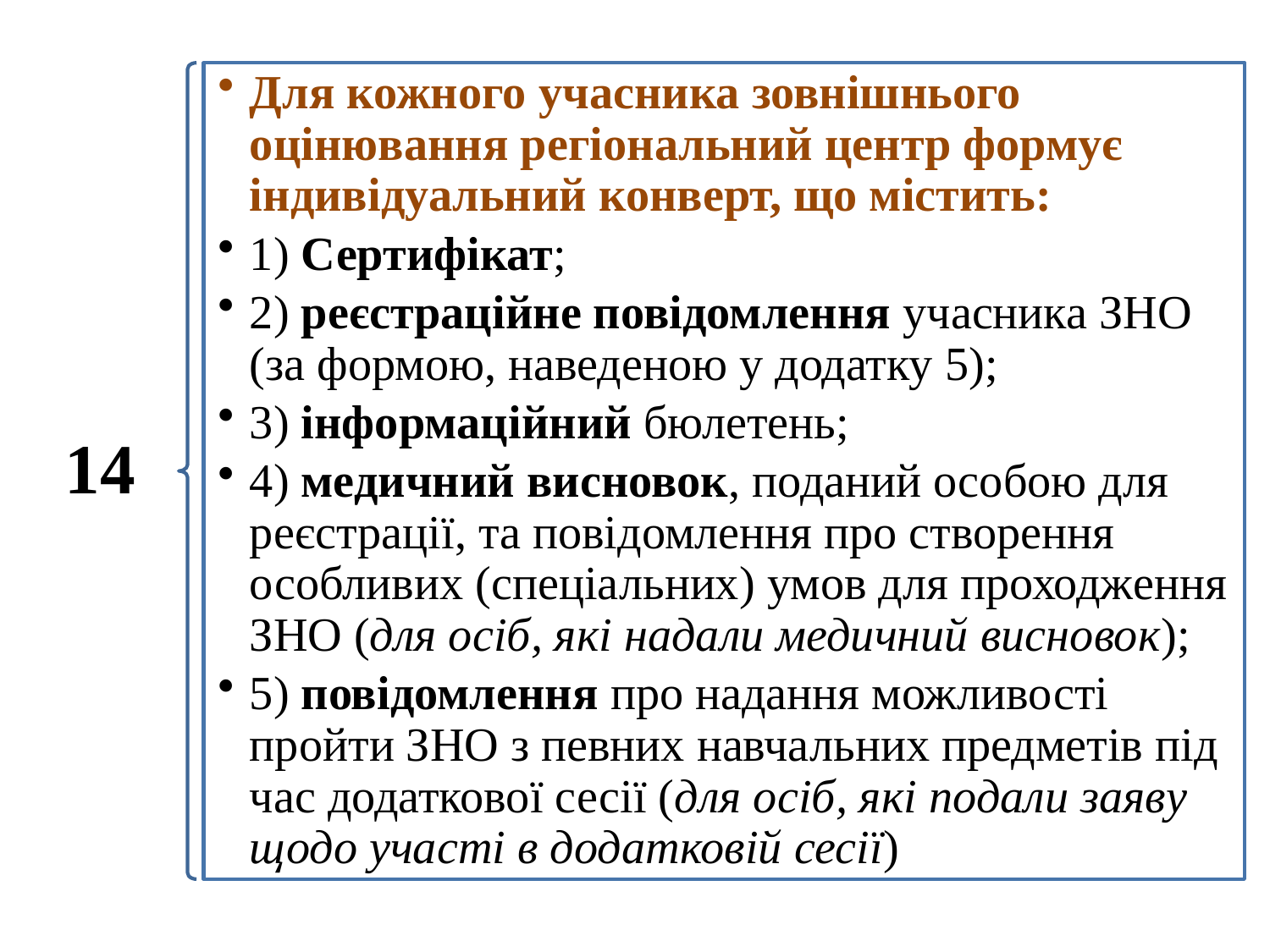

14
Для кожного учасника зовнішнього оцінювання регіональний центр формує індивідуальний конверт, що містить:
1) Сертифікат;
2) реєстраційне повідомлення учасника ЗНО (за формою, наведеною у додатку 5);
3) інформаційний бюлетень;
4) медичний висновок, поданий особою для реєстрації, та повідомлення про створення особливих (спеціальних) умов для проходження ЗНО (для осіб, які надали медичний висновок);
5) повідомлення про надання можливості пройти ЗНО з певних навчальних предметів під час додаткової сесії (для осіб, які подали заяву щодо участі в додатковій сесії)